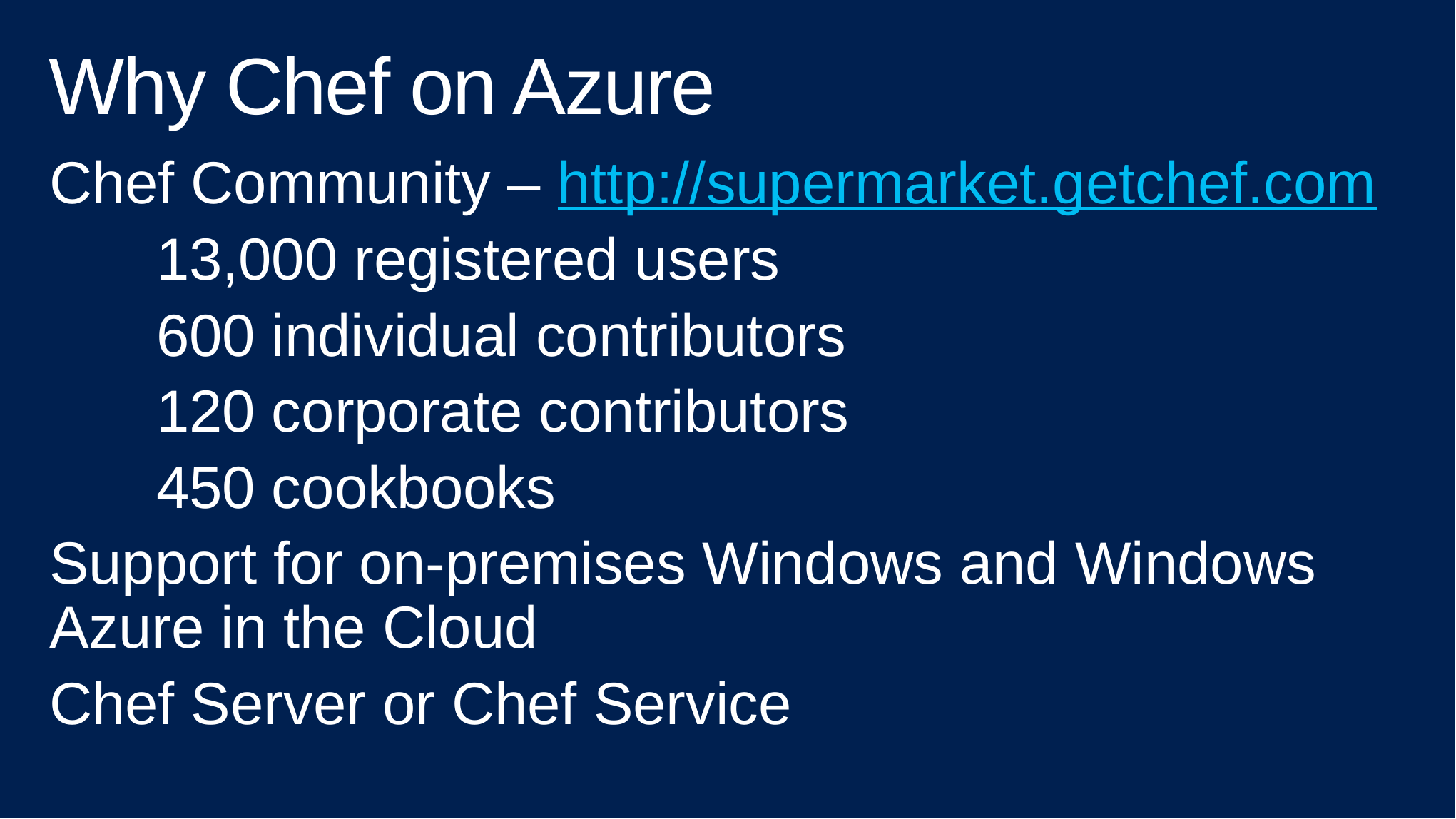

# Why Chef on Azure
Chef Community – http://supermarket.getchef.com
	13,000 registered users
	600 individual contributors
	120 corporate contributors
	450 cookbooks
Support for on-premises Windows and Windows Azure in the Cloud
Chef Server or Chef Service